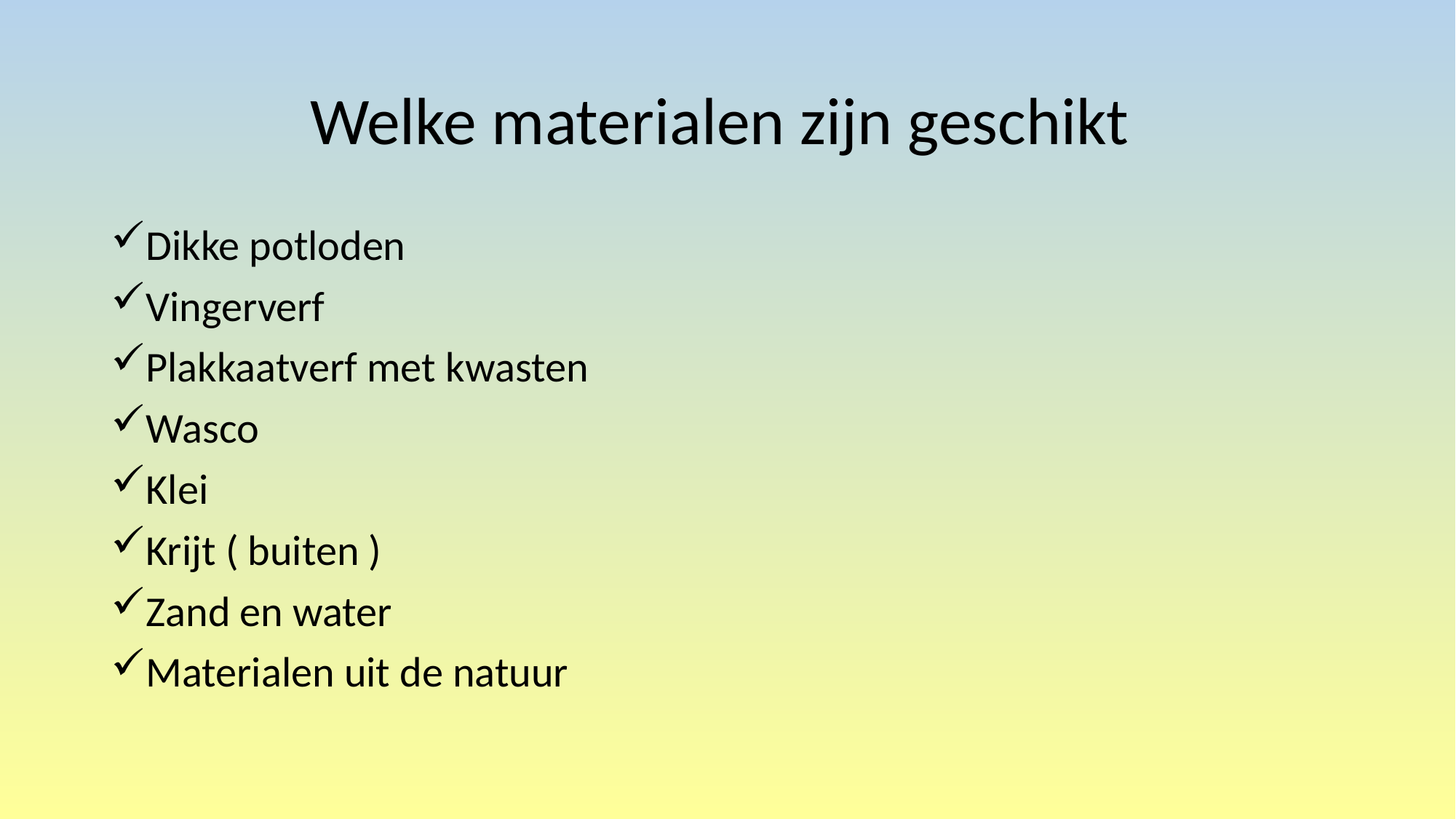

# Welke materialen zijn geschikt
Dikke potloden
Vingerverf
Plakkaatverf met kwasten
Wasco
Klei
Krijt ( buiten )
Zand en water
Materialen uit de natuur